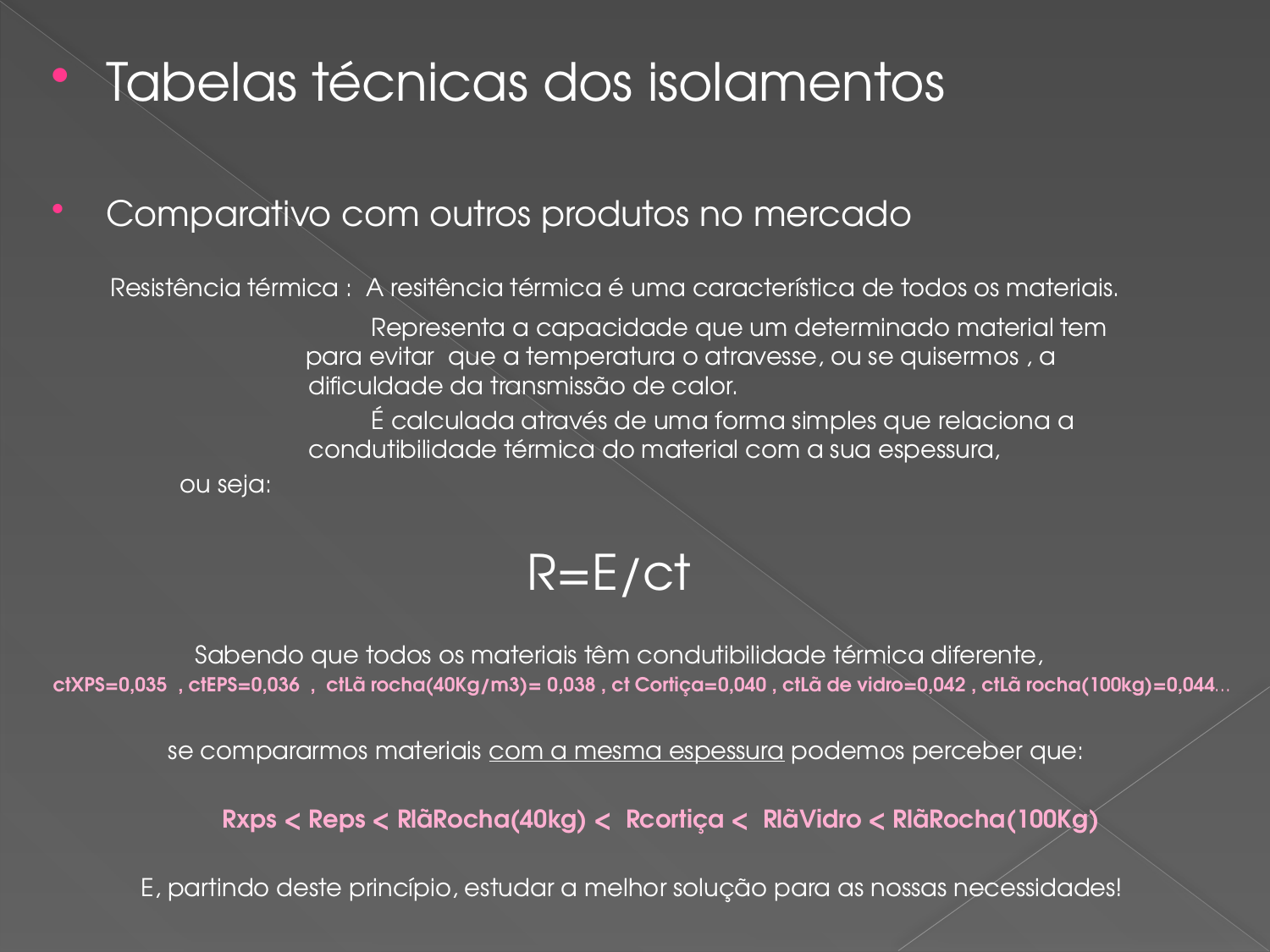

Tabelas técnicas dos isolamentos

Comparativo com outros produtos no mercado
    Resistência térmica :  A resitência térmica é uma característica de todos os materiais.
                                               Representa a capacidade que um determinado material tem                          		           para evitar  que a temperatura o atravesse, ou se quisermos , a                           	                              dificuldade da transmissão de calor.
                                               É calculada através de uma forma simples que relaciona a              		                              condutibilidade térmica do material com a sua espessura,
			           ou seja:

                                   R=E/ct

                     Sabendo que todos os materiais têm condutibilidade térmica diferente,
ctXPS=0,035  , ctEPS=0,036  ,  ctLã rocha(40Kg/m3)= 0,038 , ct Cortiça=0,040 , ctLã de vidro=0,042 , ctLã rocha(100kg)=0,044…

                 se compararmos materiais com a mesma espessura podemos perceber que:

                         Rxps < Reps < RlãRocha(40kg) <  Rcortiça <  RlãVidro < RlãRocha(100Kg)

             E, partindo deste princípio, estudar a melhor solução para as nossas necessidades!